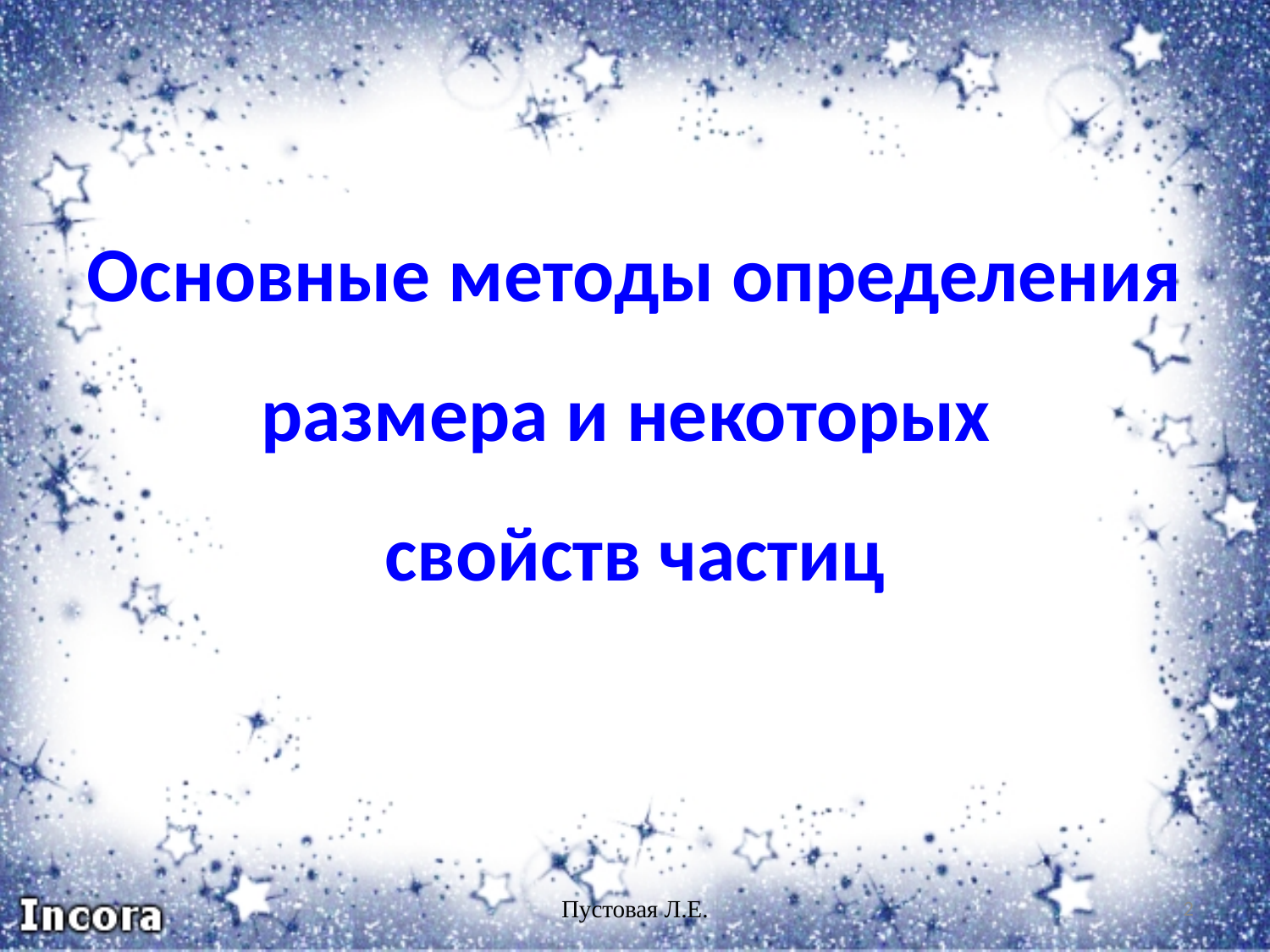

# Основные методы определения размера и некоторых свойств частиц
Пустовая Л.Е.
2